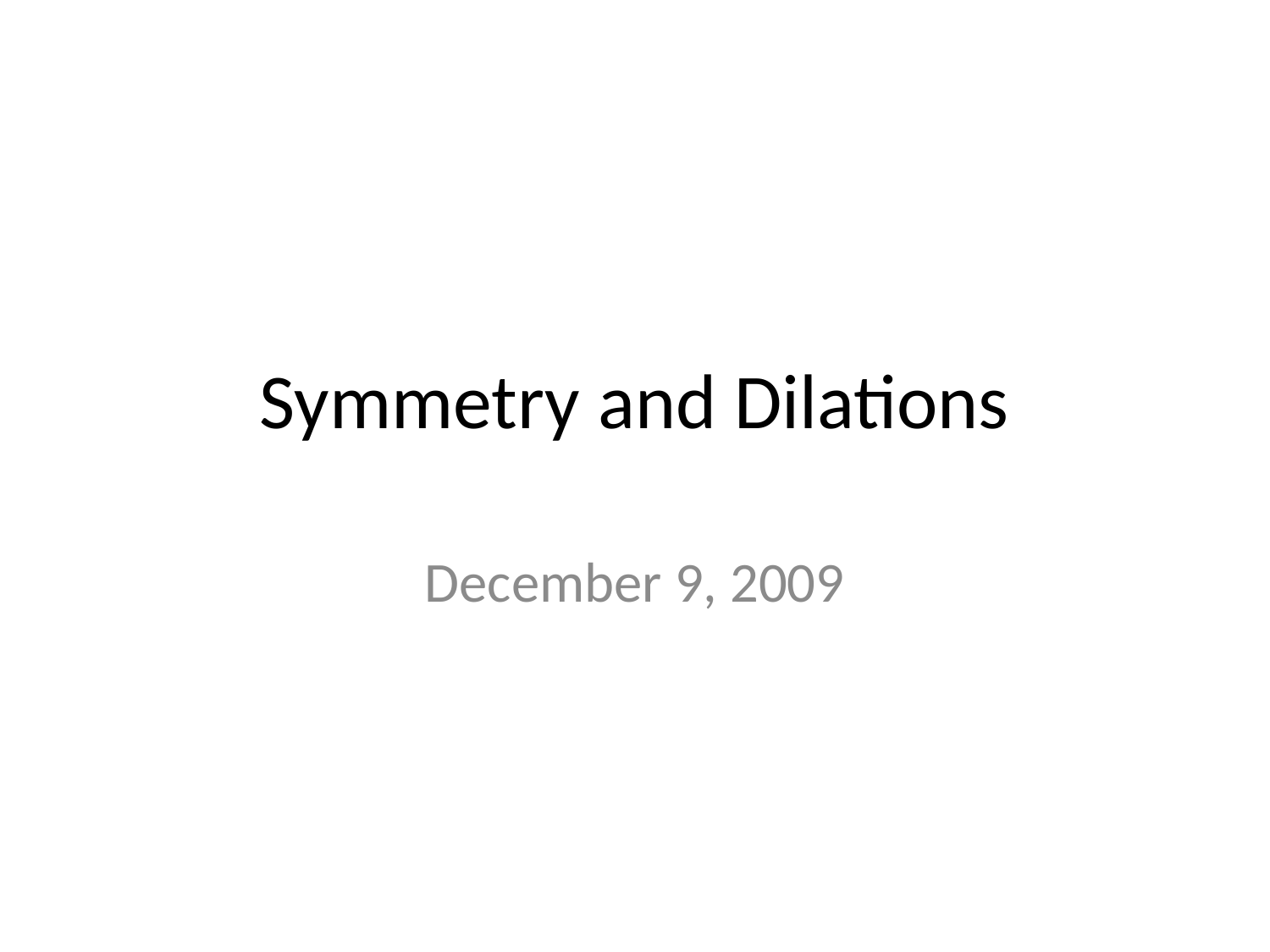

# Symmetry and Dilations
December 9, 2009